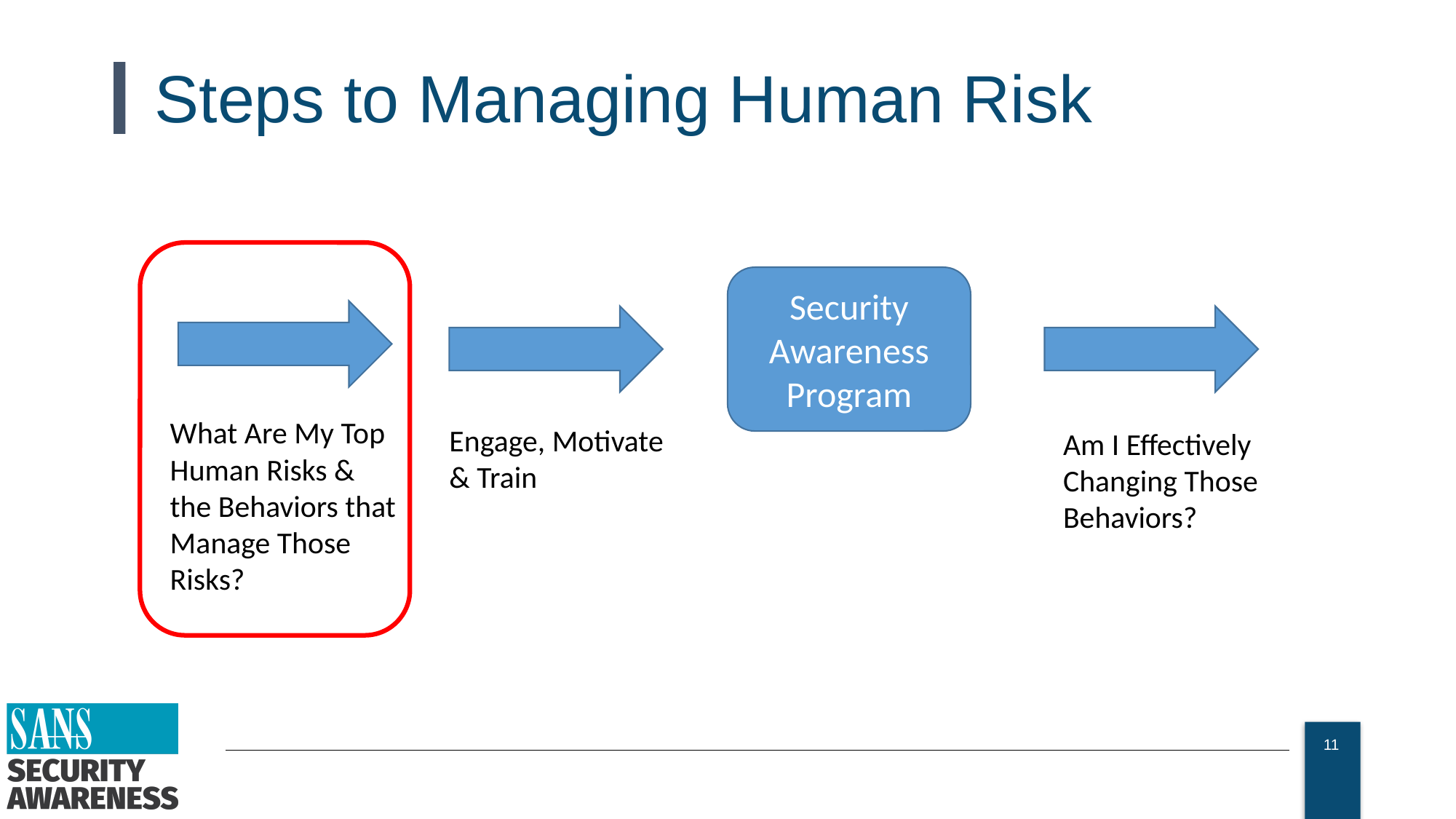

# Steps to Managing Human Risk

Security Awareness Program

What Are My Top Human Risks & the Behaviors that Manage Those Risks?
Engage, Motivate & Train
Am I Effectively Changing Those Behaviors?